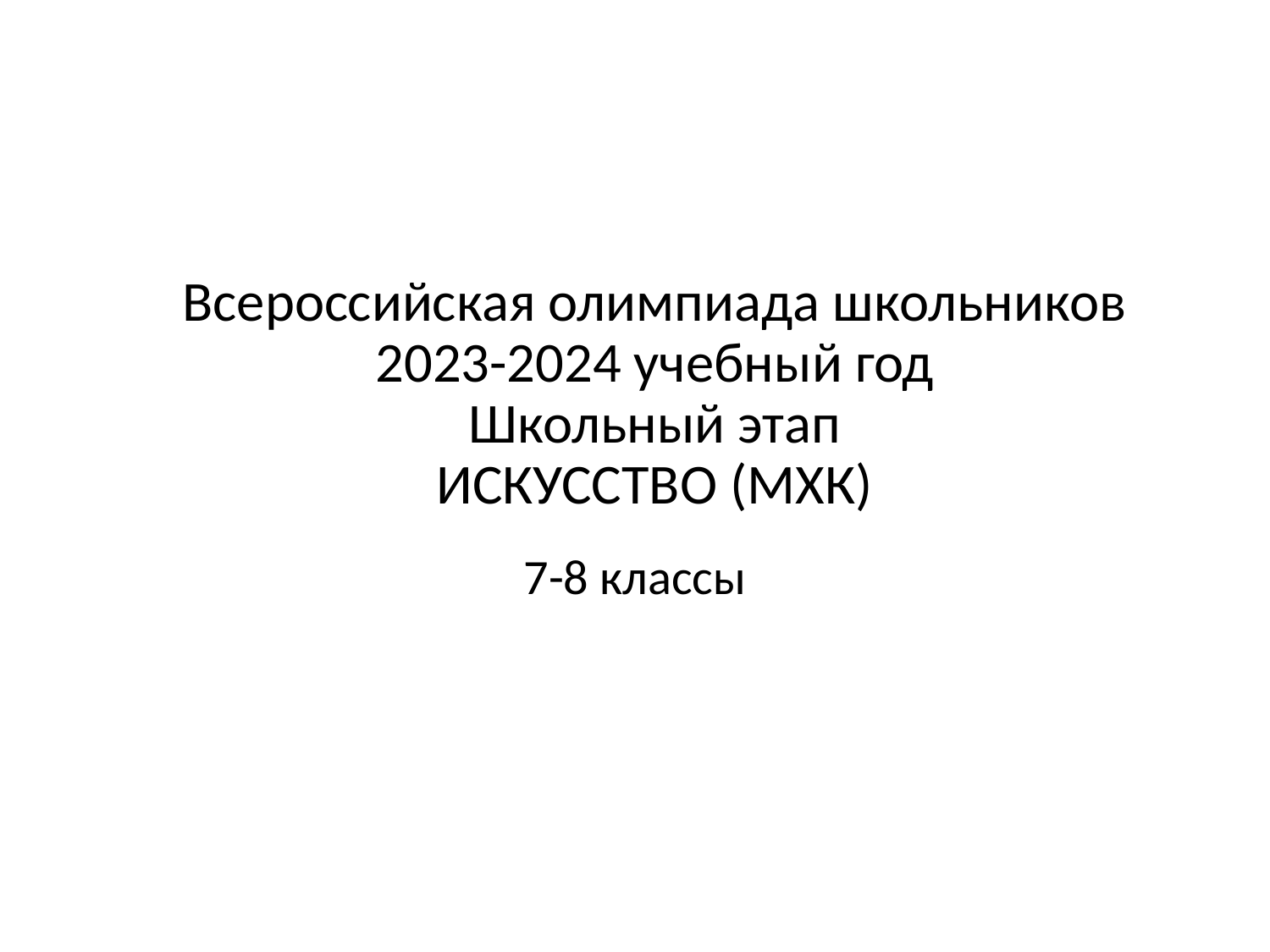

# Всероссийская олимпиада школьников 2023-2024 учебный год Школьный этап ИСКУССТВО (МХК)
7-8 классы